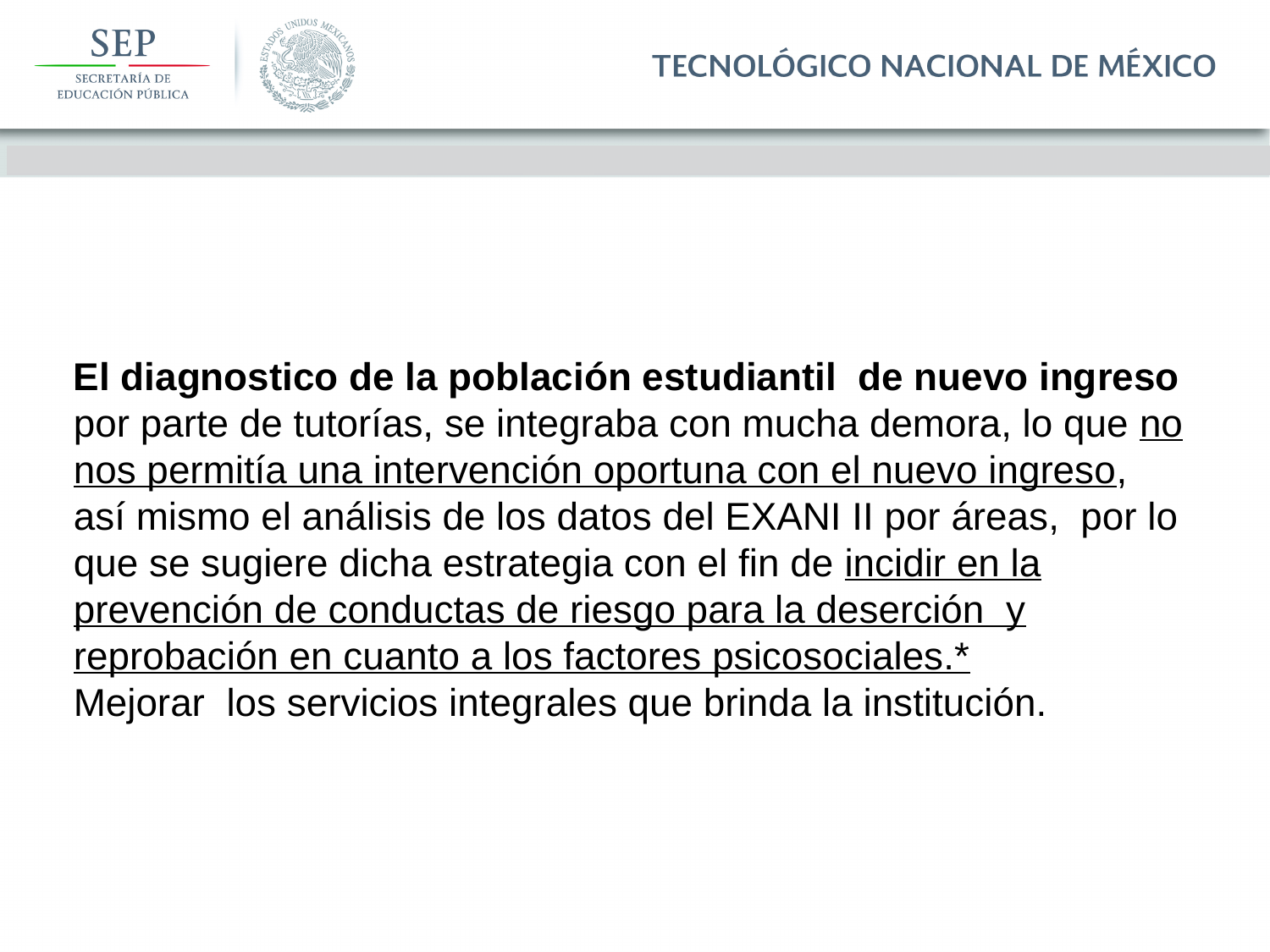

El diagnostico de la población estudiantil  de nuevo ingreso por parte de tutorías, se integraba con mucha demora, lo que no nos permitía una intervención oportuna con el nuevo ingreso,  así mismo el análisis de los datos del EXANI II por áreas,  por lo que se sugiere dicha estrategia con el fin de incidir en la prevención de conductas de riesgo para la deserción  y reprobación en cuanto a los factores psicosociales.*
Mejorar  los servicios integrales que brinda la institución.